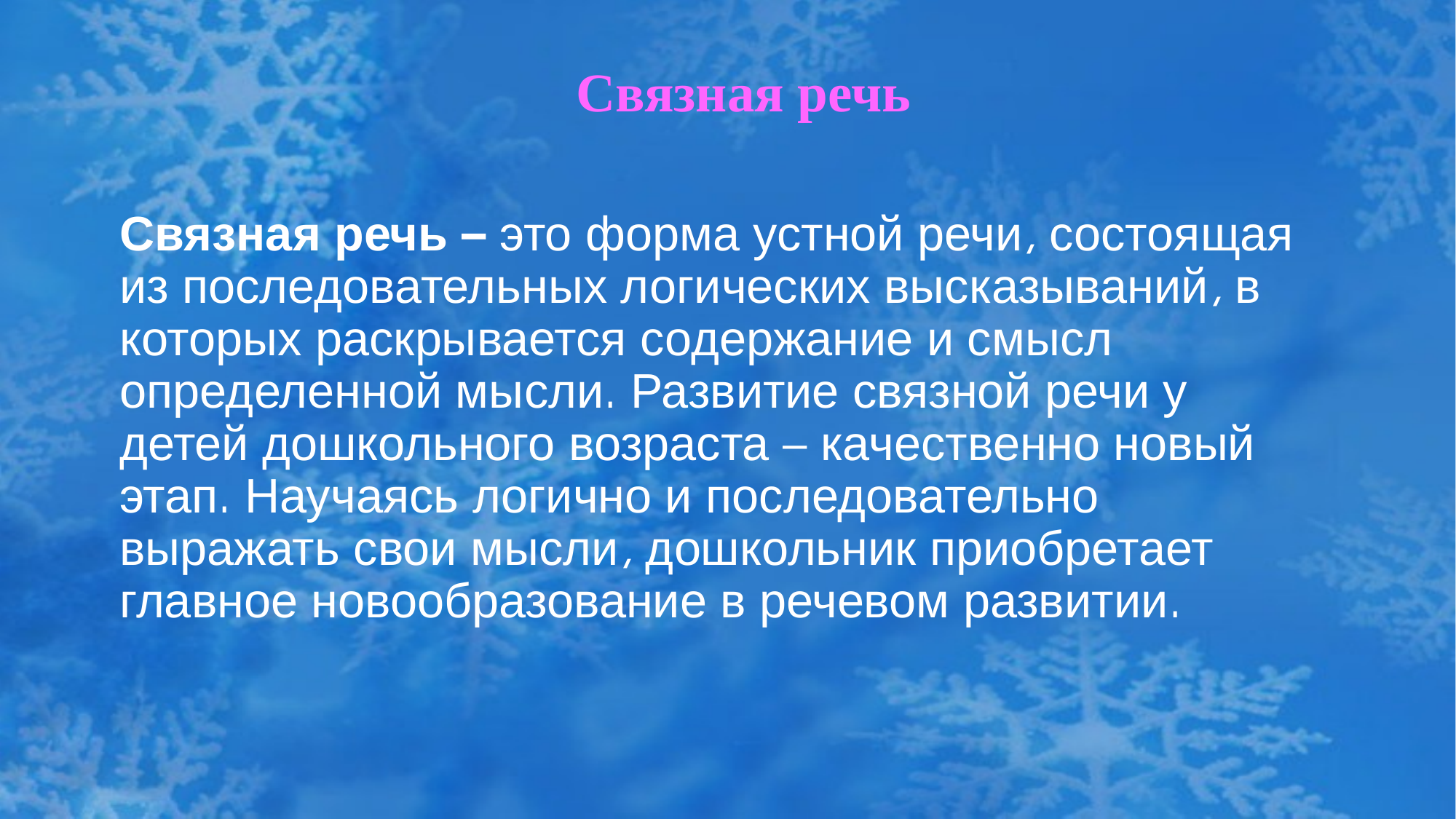

# Связная речь
Связная речь – это форма устной речи, состоящая из последовательных логических высказываний, в которых раскрывается содержание и смысл определенной мысли. Развитие связной речи у детей дошкольного возраста – качественно новый этап. Научаясь логично и последовательно выражать свои мысли, дошкольник приобретает главное новообразование в речевом развитии.